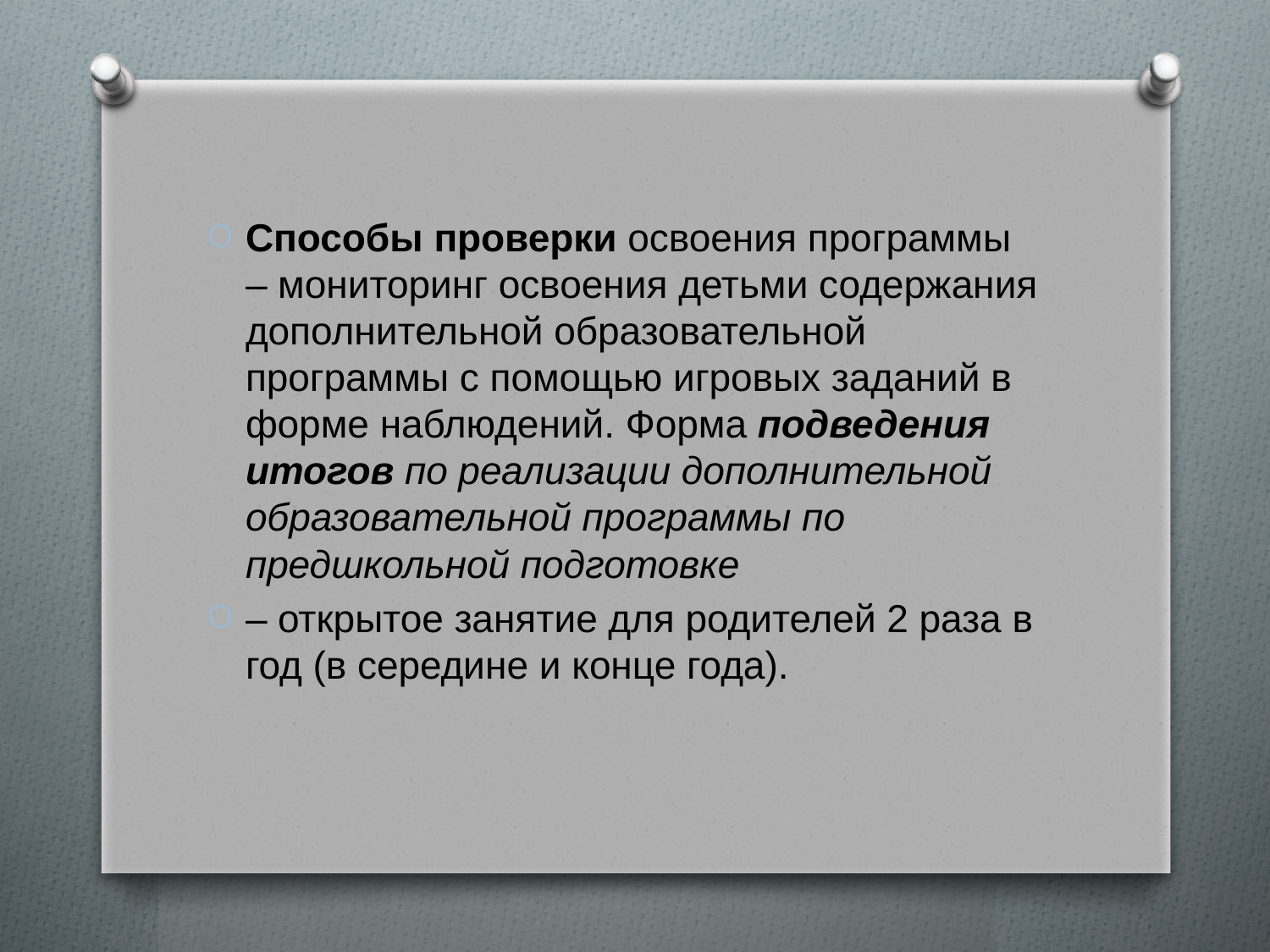

Способы проверки освоения программы – мониторинг освоения детьми содержания дополнительной образовательной программы с помощью игровых заданий в форме наблюдений. Форма подведения итогов по реализации дополнительной образовательной программы по предшкольной подготовке
– открытое занятие для родителей 2 раза в год (в середине и конце года).